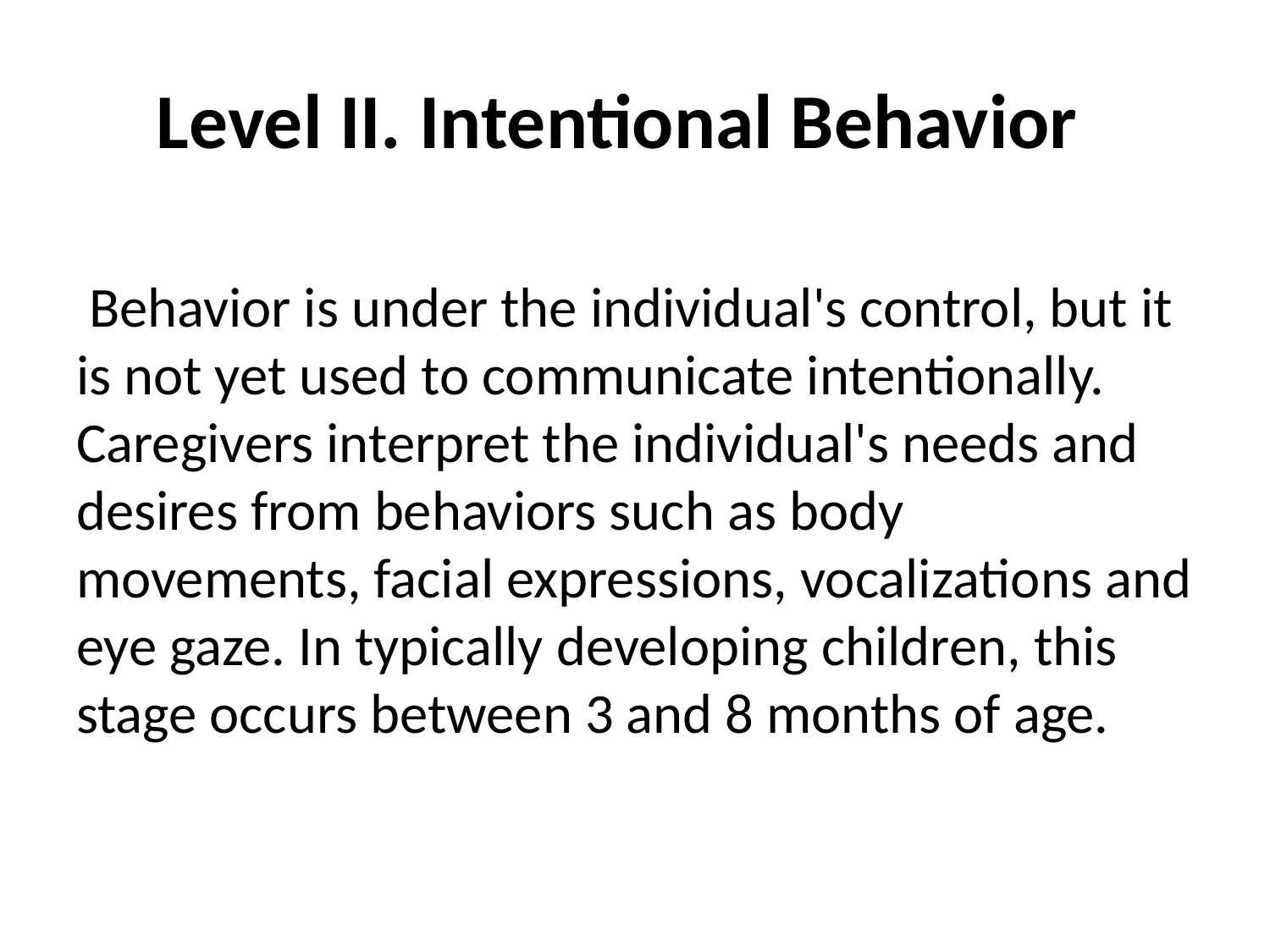

# Level II. Intentional Behavior
 Behavior is under the individual's control, but it is not yet used to communicate intentionally. Caregivers interpret the individual's needs and desires from behaviors such as body movements, facial expressions, vocalizations and eye gaze. In typically developing children, this stage occurs between 3 and 8 months of age.